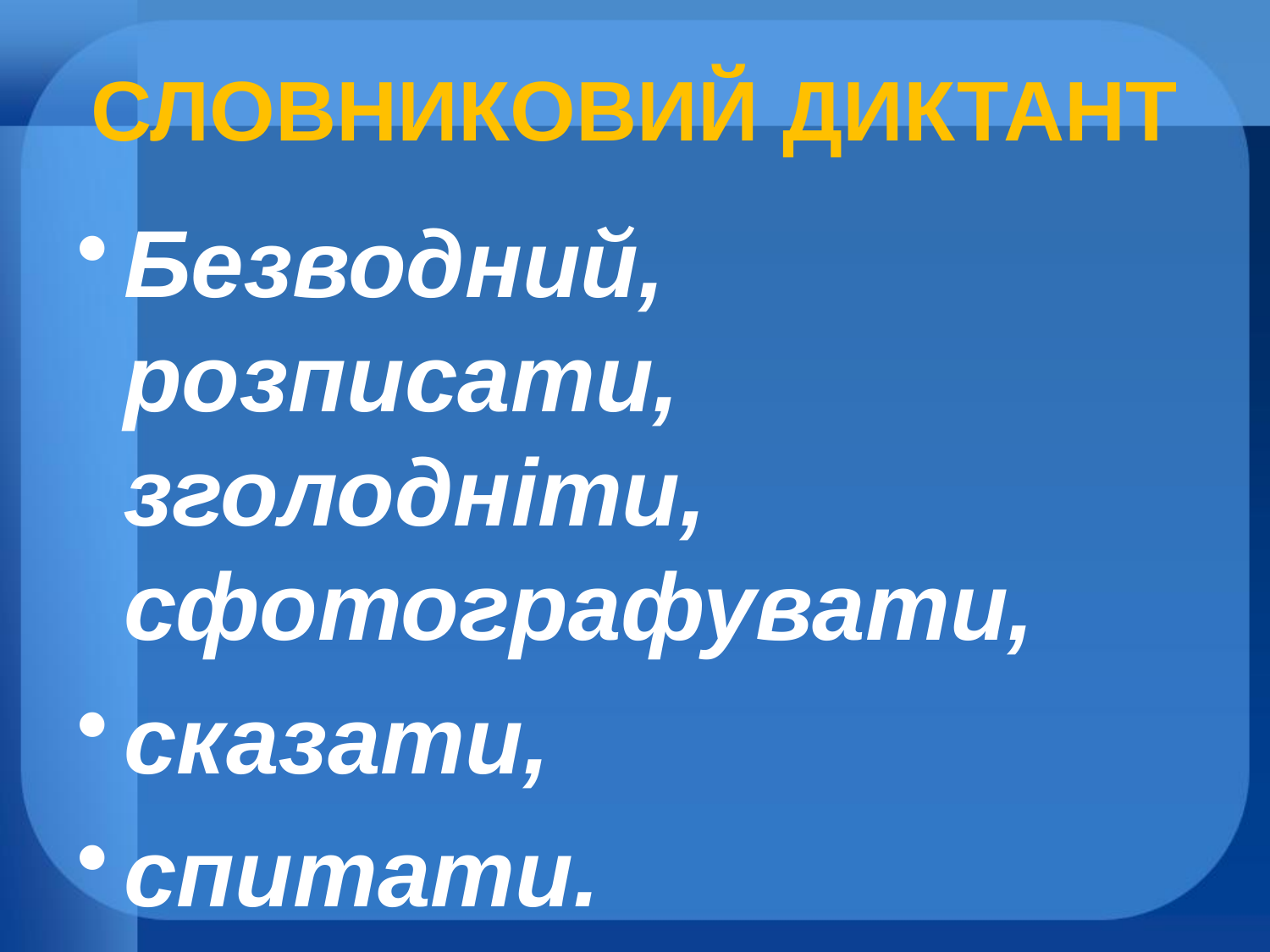

# СЛОВНИКОВИЙ ДИКТАНТ
Безводний, розписати, зголодніти, сфотографувати,
сказати,
спитати.